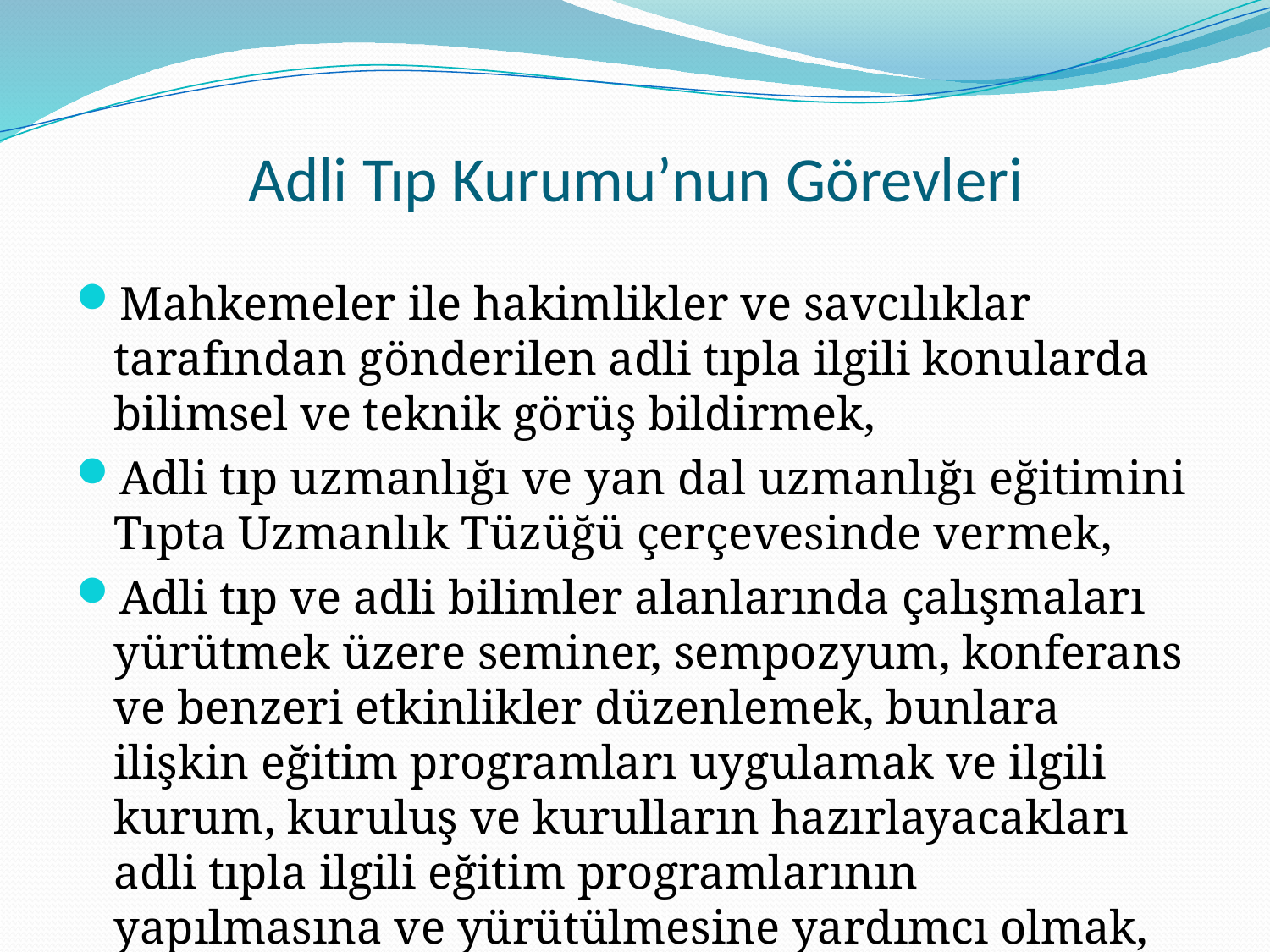

# Adli Tıp Kurumu’nun Görevleri
Mahkemeler ile hakimlikler ve savcılıklar tarafından gönderilen adli tıpla ilgili konularda bilimsel ve teknik görüş bildirmek,
Adli tıp uzmanlığı ve yan dal uzmanlığı eğitimini Tıpta Uzmanlık Tüzüğü çerçevesinde vermek,
Adli tıp ve adli bilimler alanlarında çalışmaları yürütmek üzere seminer, sempozyum, konferans ve benzeri etkinlikler düzenlemek, bunlara ilişkin eğitim programları uygulamak ve ilgili kurum, kuruluş ve kurulların hazırlayacakları adli tıpla ilgili eğitim programlarının yapılmasına ve yürütülmesine yardımcı olmak,
Adli tıp hizmetlerinin görülmesi sırasında yapılması zorunlu sağlık hizmetlerini vermek.